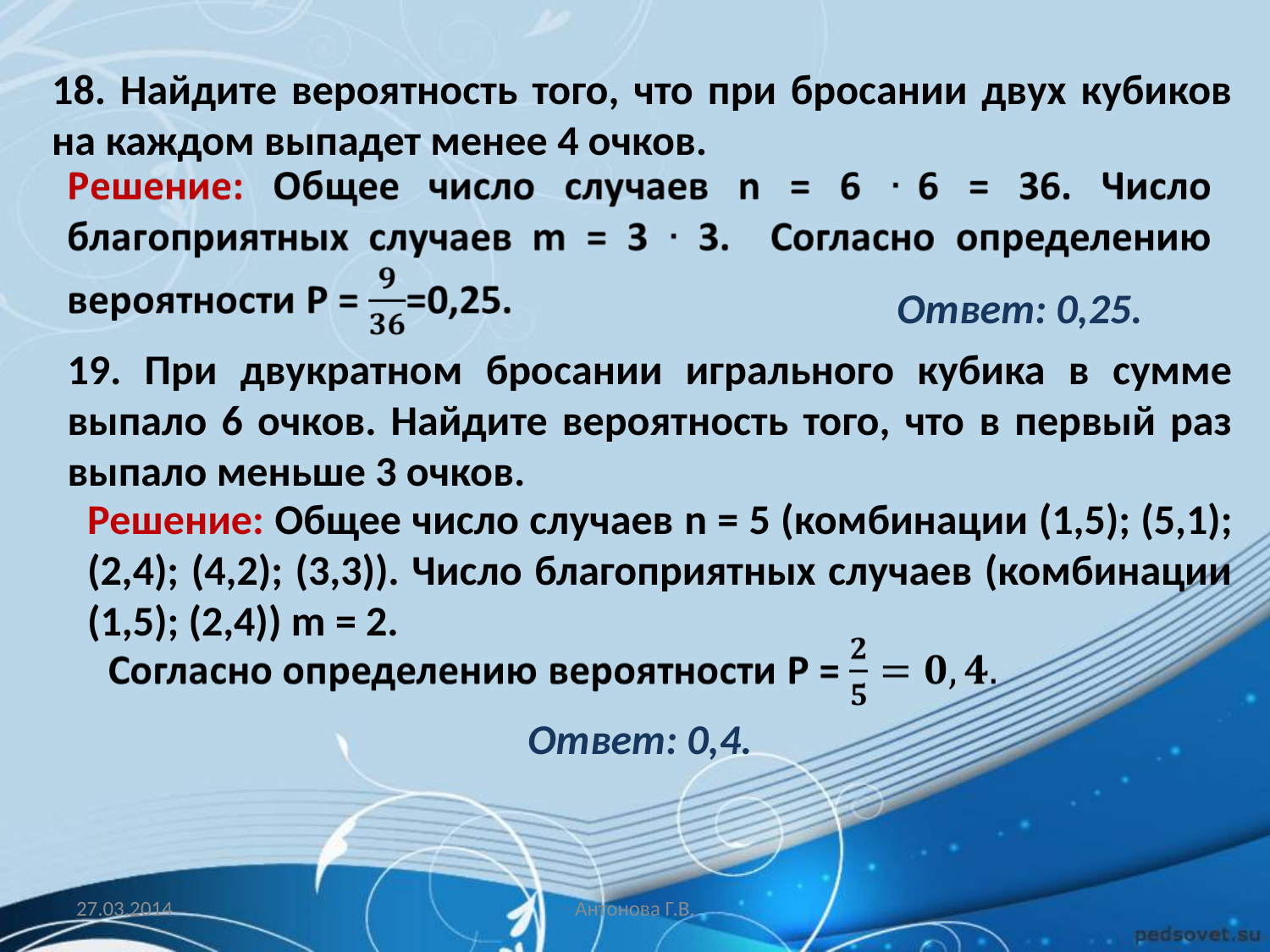

18. Найдите вероятность того, что при бросании двух кубиков на каждом выпадет менее 4 очков.

Ответ: 0,25.
19. При двукратном бросании игрального кубика в сумме выпало 6 очков. Найдите вероятность того, что в первый раз выпало меньше 3 очков.
Решение: Общее число случаев n = 5 (комбинации (1,5); (5,1); (2,4); (4,2); (3,3)). Число благоприятных случаев (комбинации (1,5); (2,4)) m = 2.

Ответ: 0,4.

27.03.2014
Антонова Г.В.